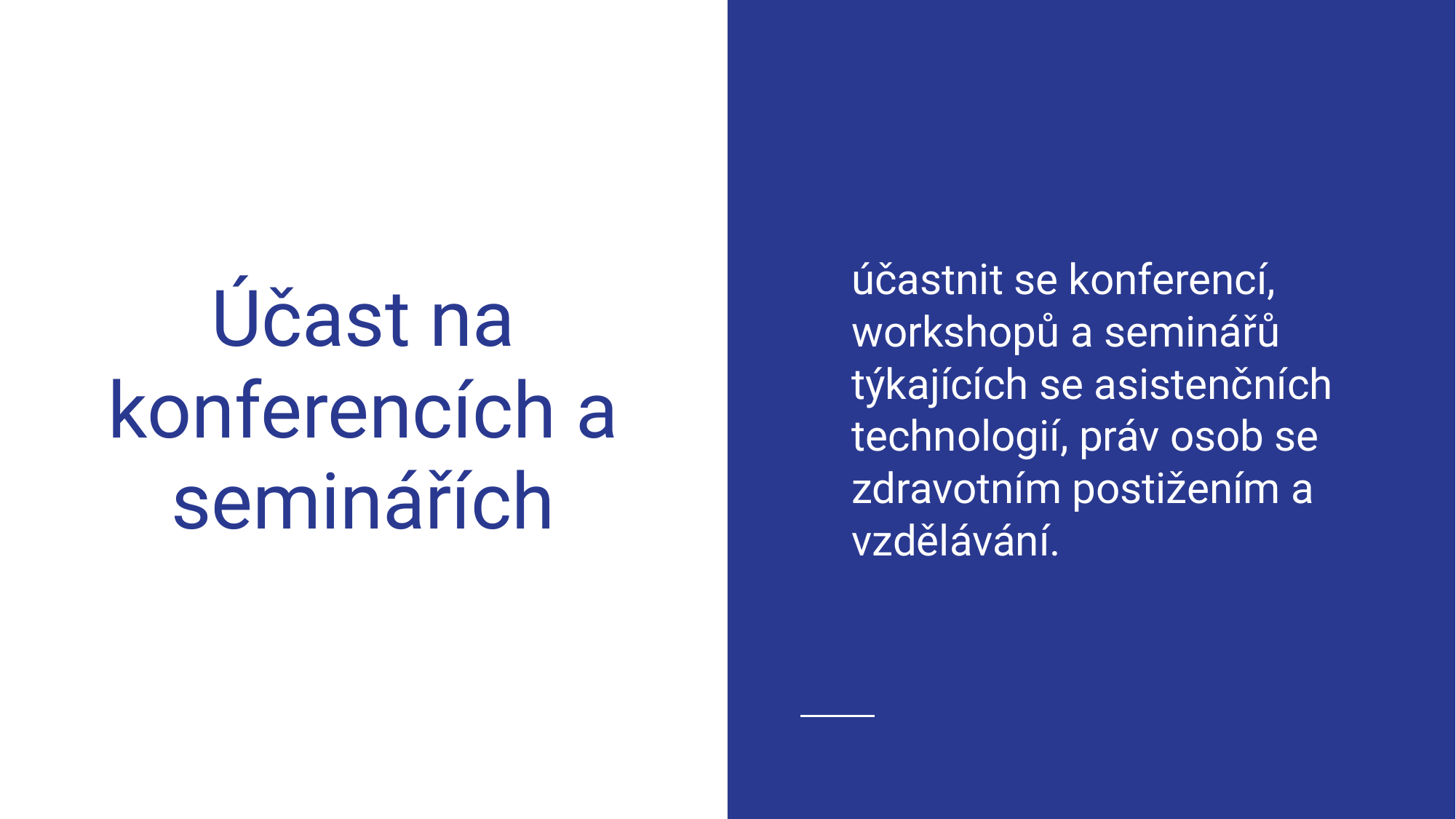

účastnit se konferencí, workshopů a seminářů týkajících se asistenčních technologií, práv osob se zdravotním postižením a vzdělávání.
# Účast na konferencích a seminářích